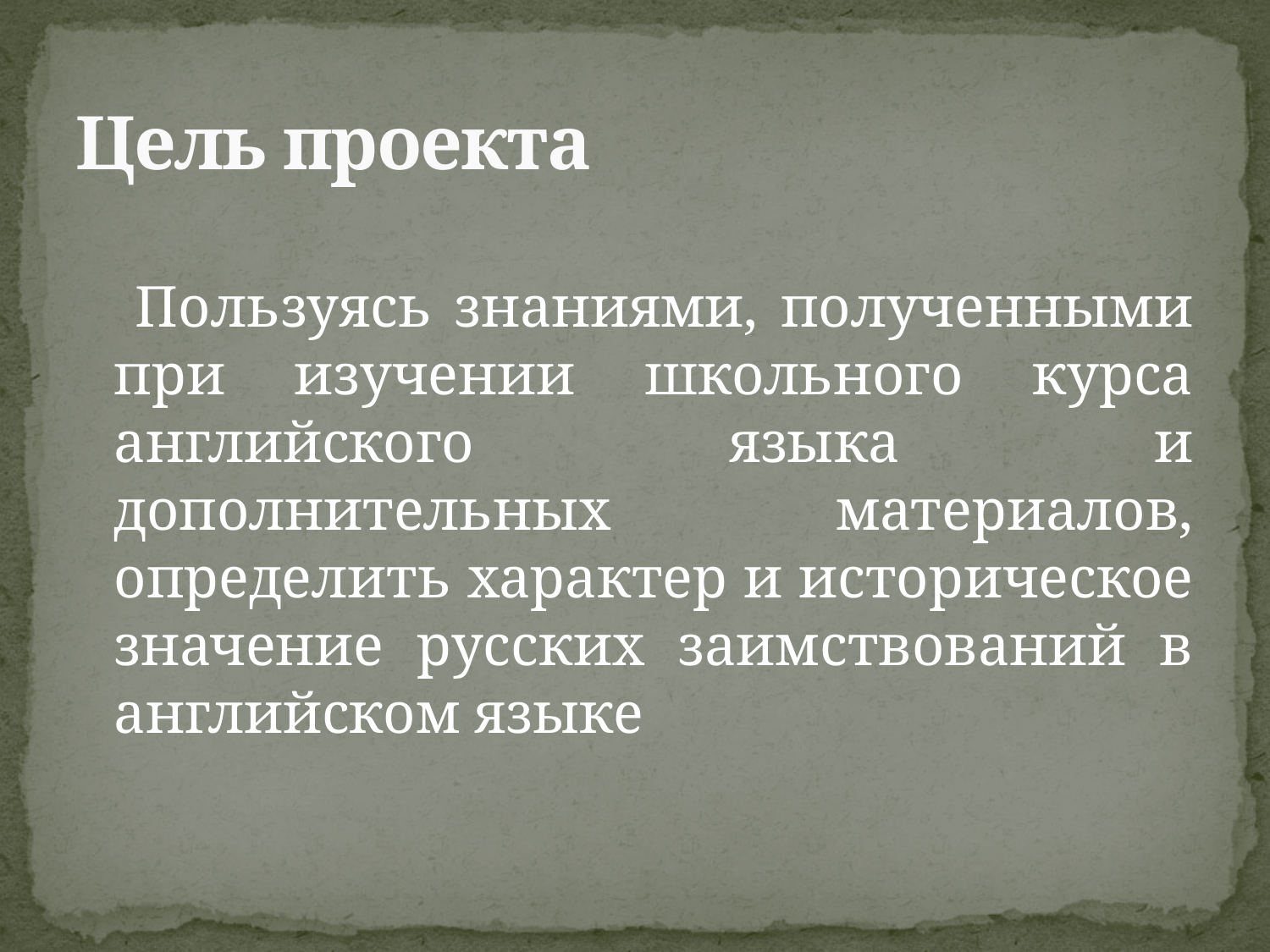

# Цель проекта
   Пользуясь знаниями, полученными при изучении школьного курса английского языка и дополнительных материалов, определить характер и историческое значение русских заимствований в английском языке